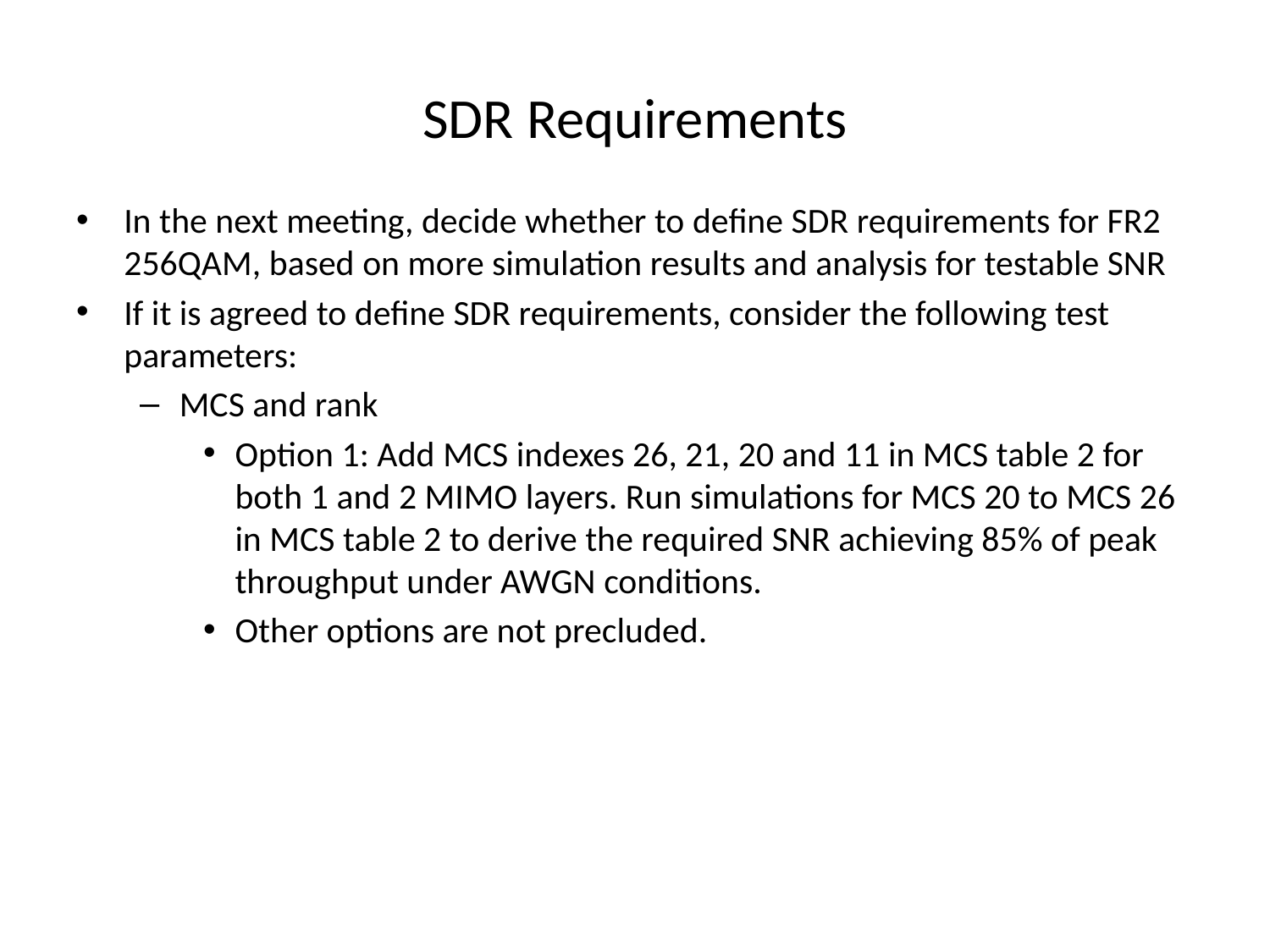

# SDR Requirements
In the next meeting, decide whether to define SDR requirements for FR2 256QAM, based on more simulation results and analysis for testable SNR
If it is agreed to define SDR requirements, consider the following test parameters:
MCS and rank
Option 1: Add MCS indexes 26, 21, 20 and 11 in MCS table 2 for both 1 and 2 MIMO layers. Run simulations for MCS 20 to MCS 26 in MCS table 2 to derive the required SNR achieving 85% of peak throughput under AWGN conditions.
Other options are not precluded.